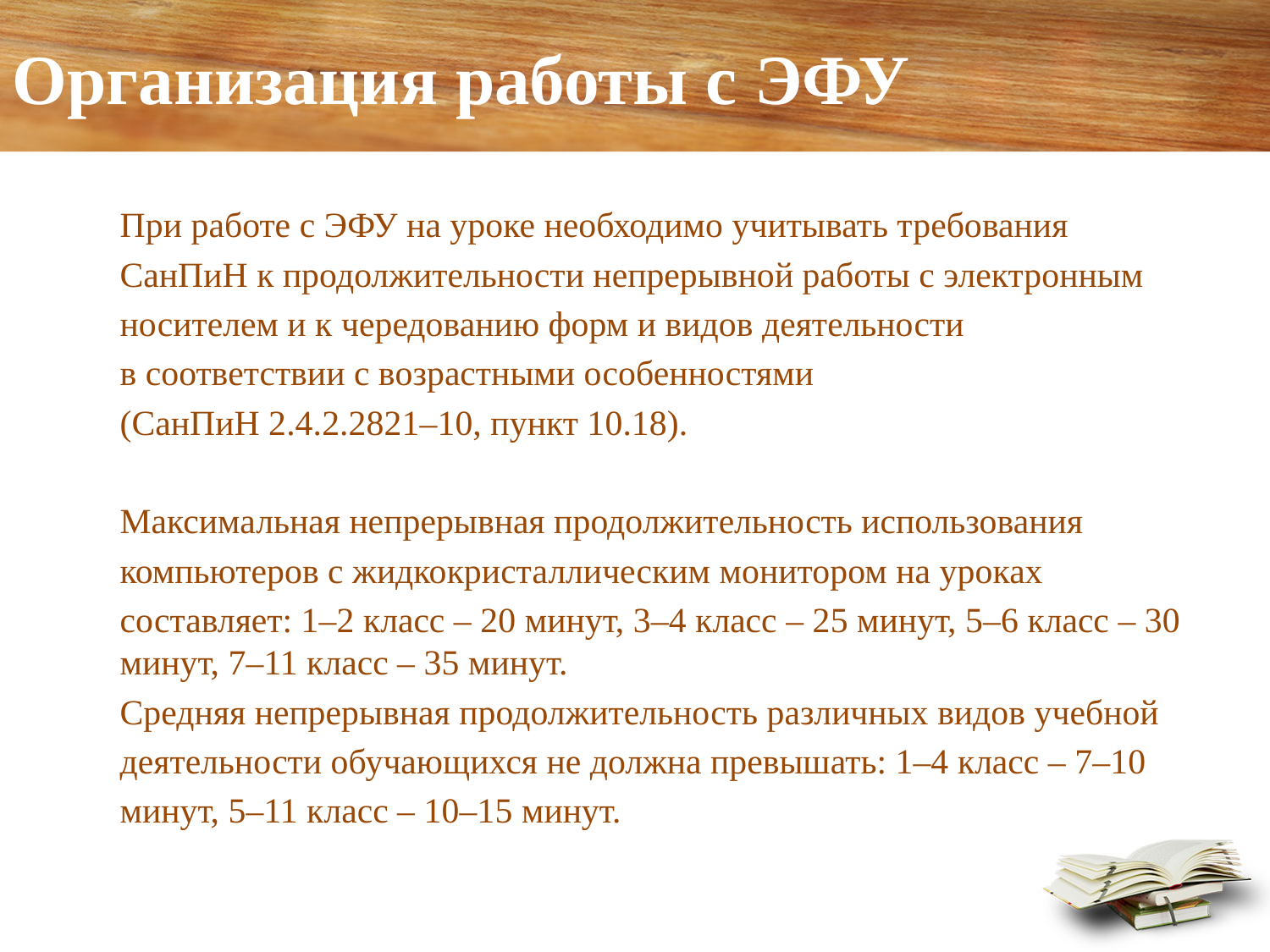

# Организация работы с ЭФУ
При работе с ЭФУ на уроке необходимо учитывать требования
СанПиН к продолжительности непрерывной работы с электронным
носителем и к чередованию форм и видов деятельности
в соответствии с возрастными особенностями
(СанПиН 2.4.2.2821–10, пункт 10.18).

Максимальная непрерывная продолжительность использования
компьютеров с жидкокристаллическим монитором на уроках
составляет: 1–2 класс – 20 минут, 3–4 класс – 25 минут, 5–6 класс – 30 минут, 7–11 класс – 35 минут.
Средняя непрерывная продолжительность различных видов учебной
деятельности обучающихся не должна превышать: 1–4 класс – 7–10
минут, 5–11 класс – 10–15 минут.